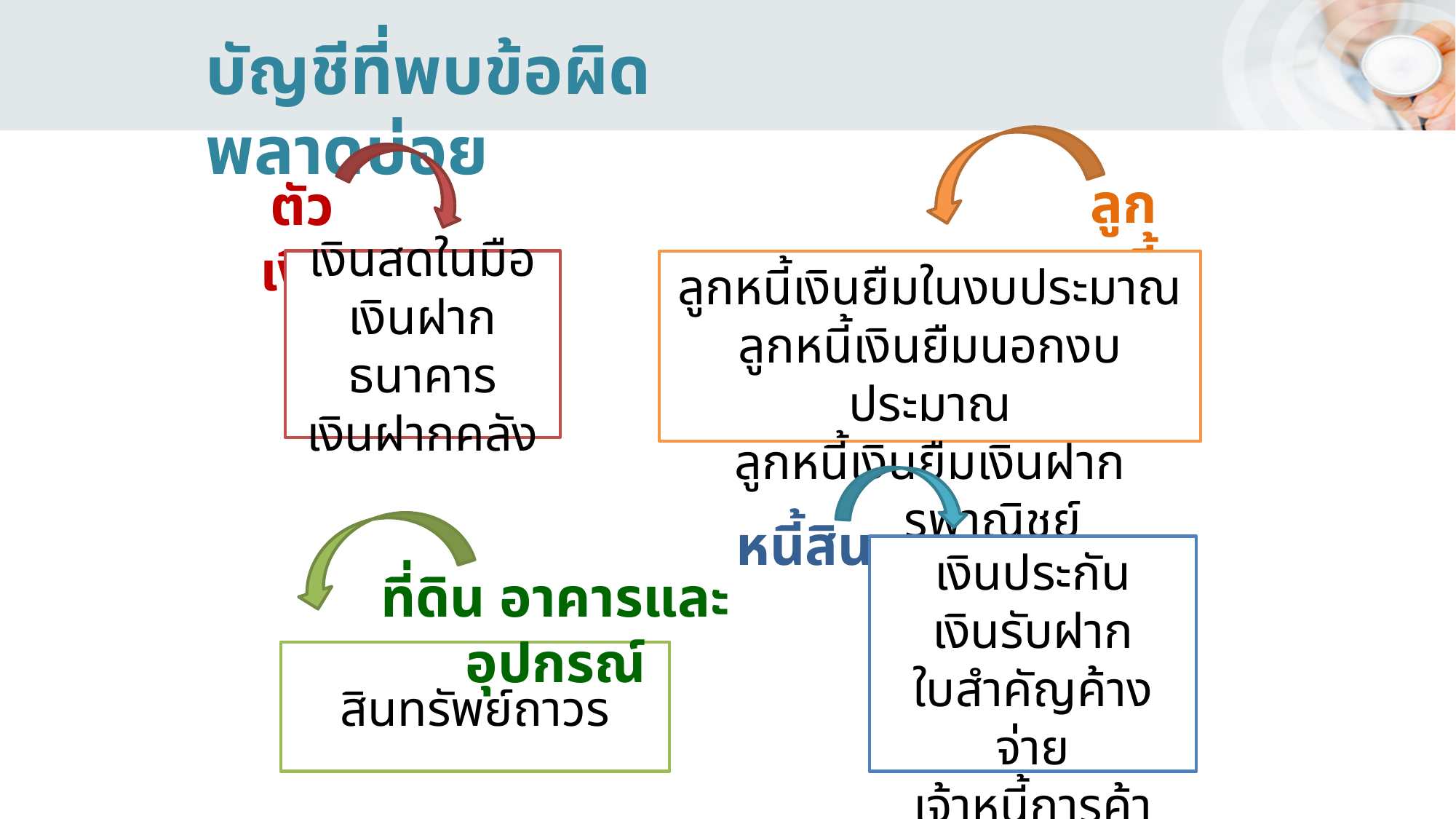

บัญชีที่พบข้อผิดพลาดบ่อย

ลูกหนี้
ตัวเงิน
เงินสดในมือ
เงินฝากธนาคาร
เงินฝากคลัง
ลูกหนี้เงินยืมในงบประมาณ
ลูกหนี้เงินยืมนอกงบประมาณ
ลูกหนี้เงินยืมเงินฝากธนาคารพาณิชย์

หนี้สิน

เงินประกัน
เงินรับฝาก
ใบสำคัญค้างจ่าย
เจ้าหนี้การค้า

ที่ดิน อาคารและอุปกรณ์
สินทรัพย์ถาวร